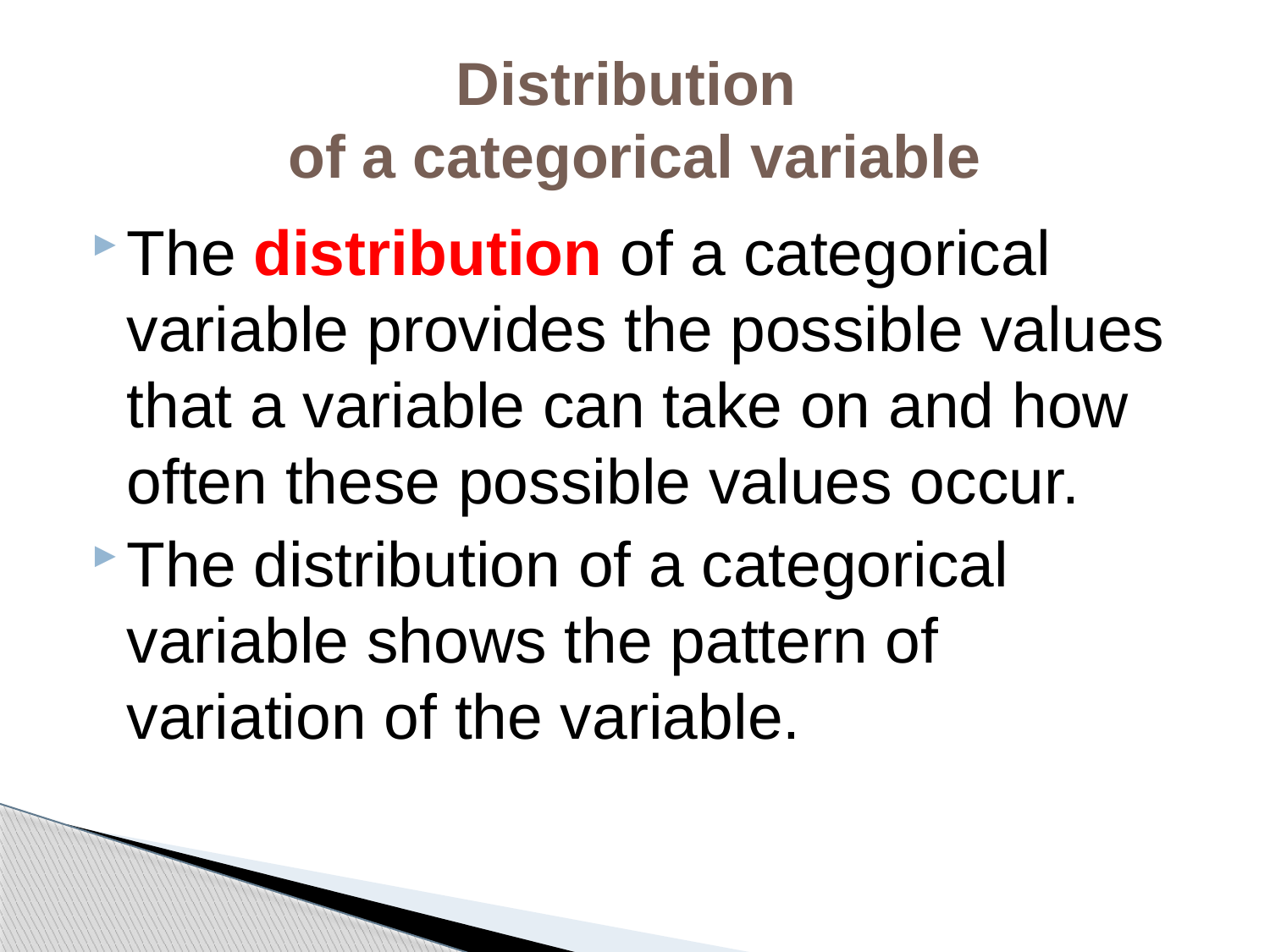

# Distribution of a categorical variable
The distribution of a categorical variable provides the possible values that a variable can take on and how often these possible values occur.
The distribution of a categorical variable shows the pattern of variation of the variable.